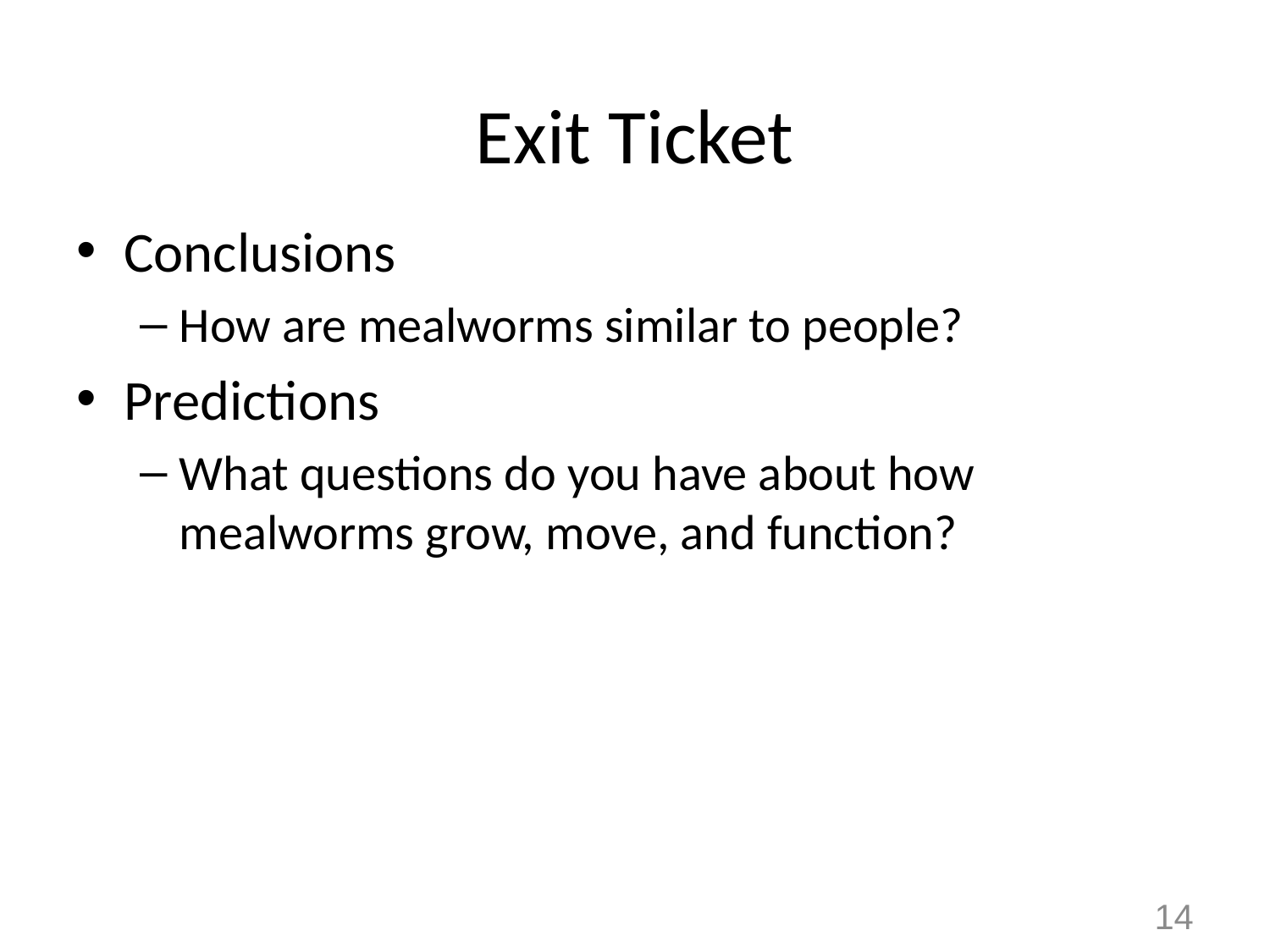

# Exit Ticket
Conclusions
How are mealworms similar to people?
Predictions
What questions do you have about how mealworms grow, move, and function?
14